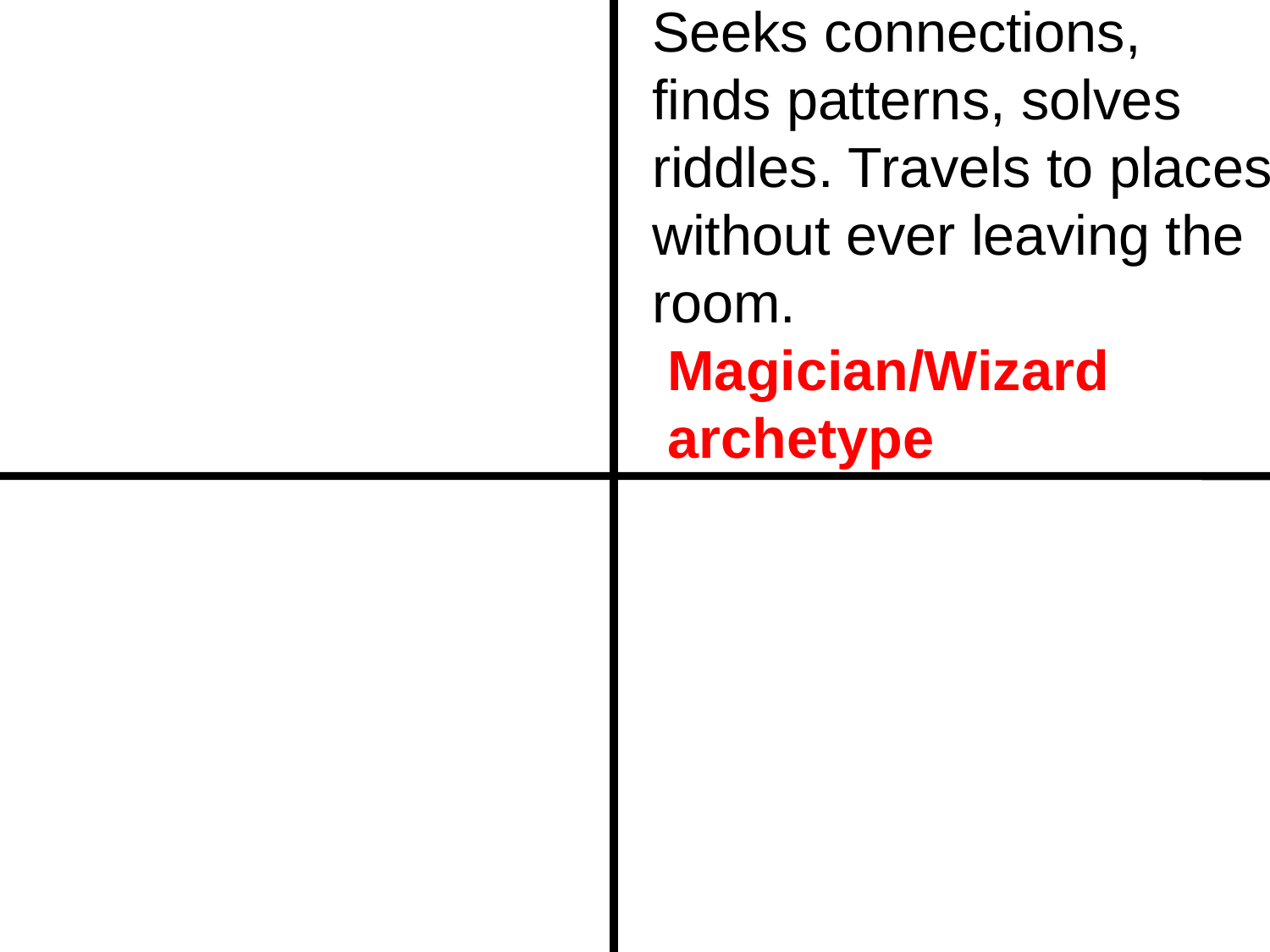

Seeks connections, finds patterns, solves riddles. Travels to places without ever leaving the room.
 Magician/Wizard
 archetype